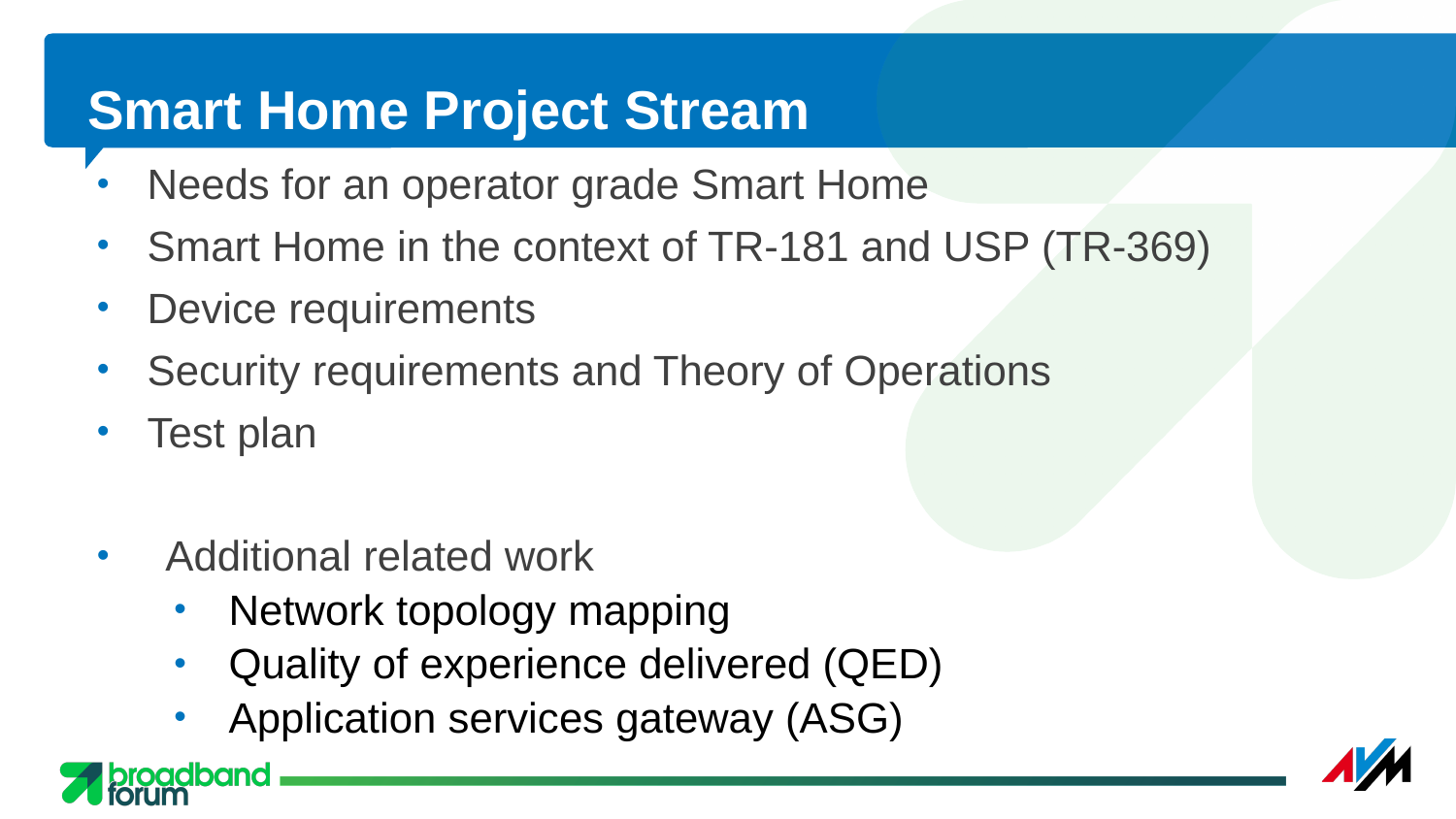

# Smart Home Project Stream
Needs for an operator grade Smart Home
Smart Home in the context of TR-181 and USP (TR-369)
Device requirements
Security requirements and Theory of Operations
Test plan

Additional related work
Network topology mapping
Quality of experience delivered (QED)
Application services gateway (ASG)